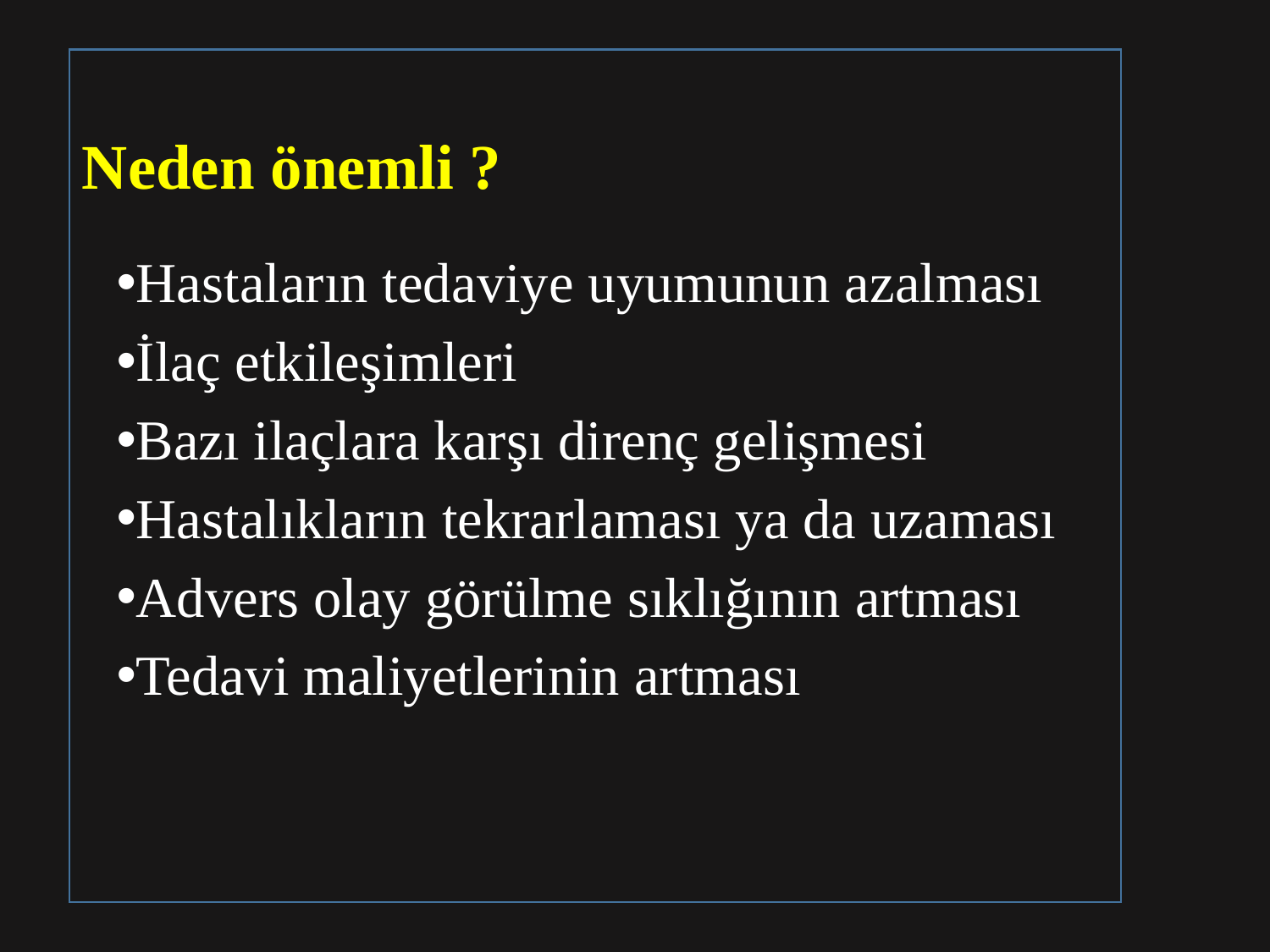

Neden önemli ?
Hastaların tedaviye uyumunun azalması
İlaç etkileşimleri
Bazı ilaçlara karşı direnç gelişmesi
Hastalıkların tekrarlaması ya da uzaması
Advers olay görülme sıklığının artması
Tedavi maliyetlerinin artması